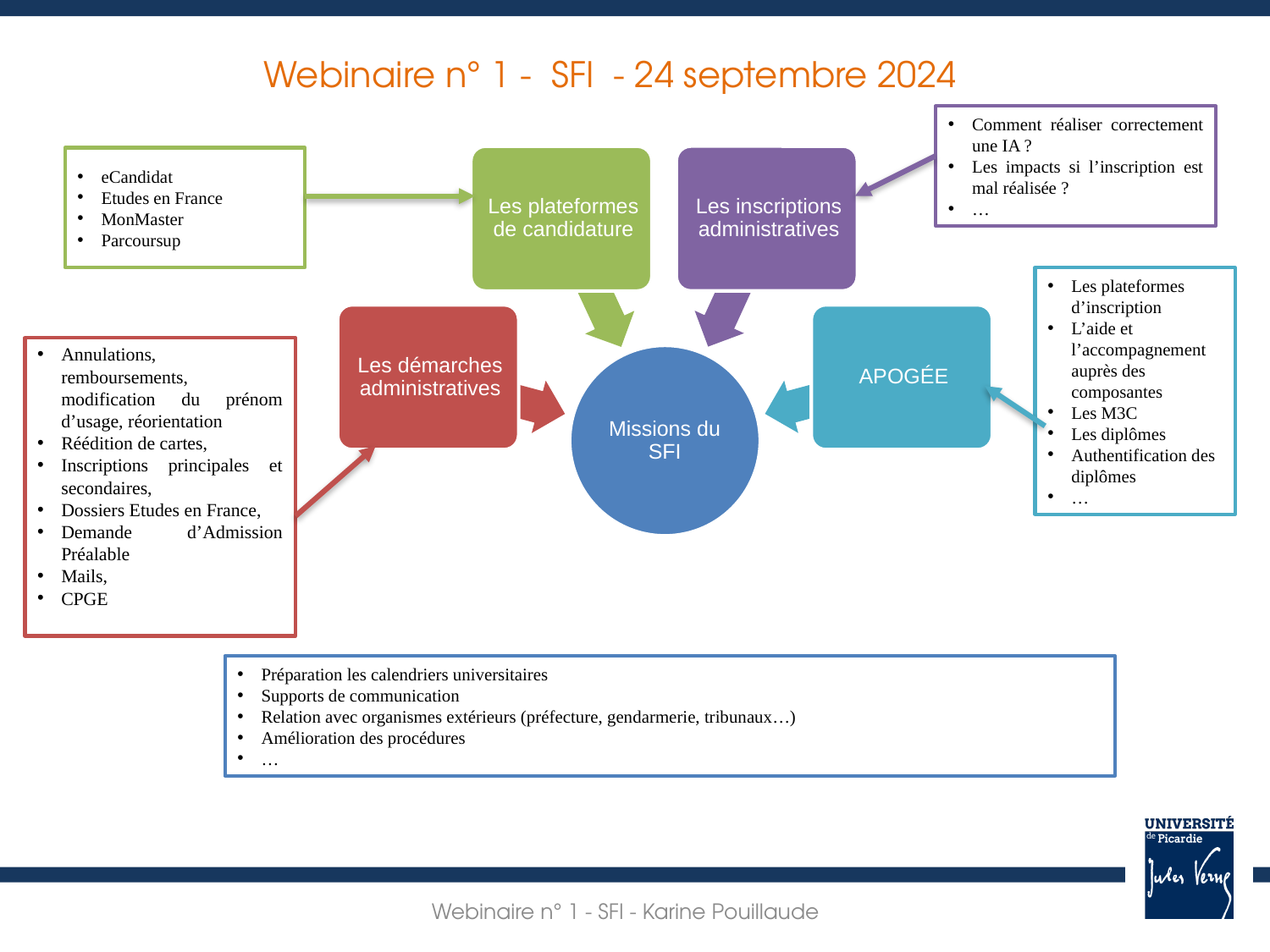

Webinaire n° 1 -  SFI  - 24 septembre 2024
Comment réaliser correctement une IA ?
Les impacts si l’inscription est mal réalisée ?
…
Missions du SFI
Les démarches administratives
Les plateformes de candidature
Les inscriptions administratives
APOGÉE
eCandidat
Etudes en France
MonMaster
Parcoursup
Les plateformes d’inscription
L’aide et l’accompagnement auprès des composantes
Les M3C
Les diplômes
Authentification des diplômes
…

Annulations, remboursements, modification du prénom d’usage, réorientation
Réédition de cartes,
Inscriptions principales et secondaires,
Dossiers Etudes en France,
Demande d’Admission Préalable
Mails,
CPGE

Préparation les calendriers universitaires
Supports de communication
Relation avec organismes extérieurs (préfecture, gendarmerie, tribunaux…)
Amélioration des procédures
…

Webinaire n° 1 - SFI - Karine Pouillaude